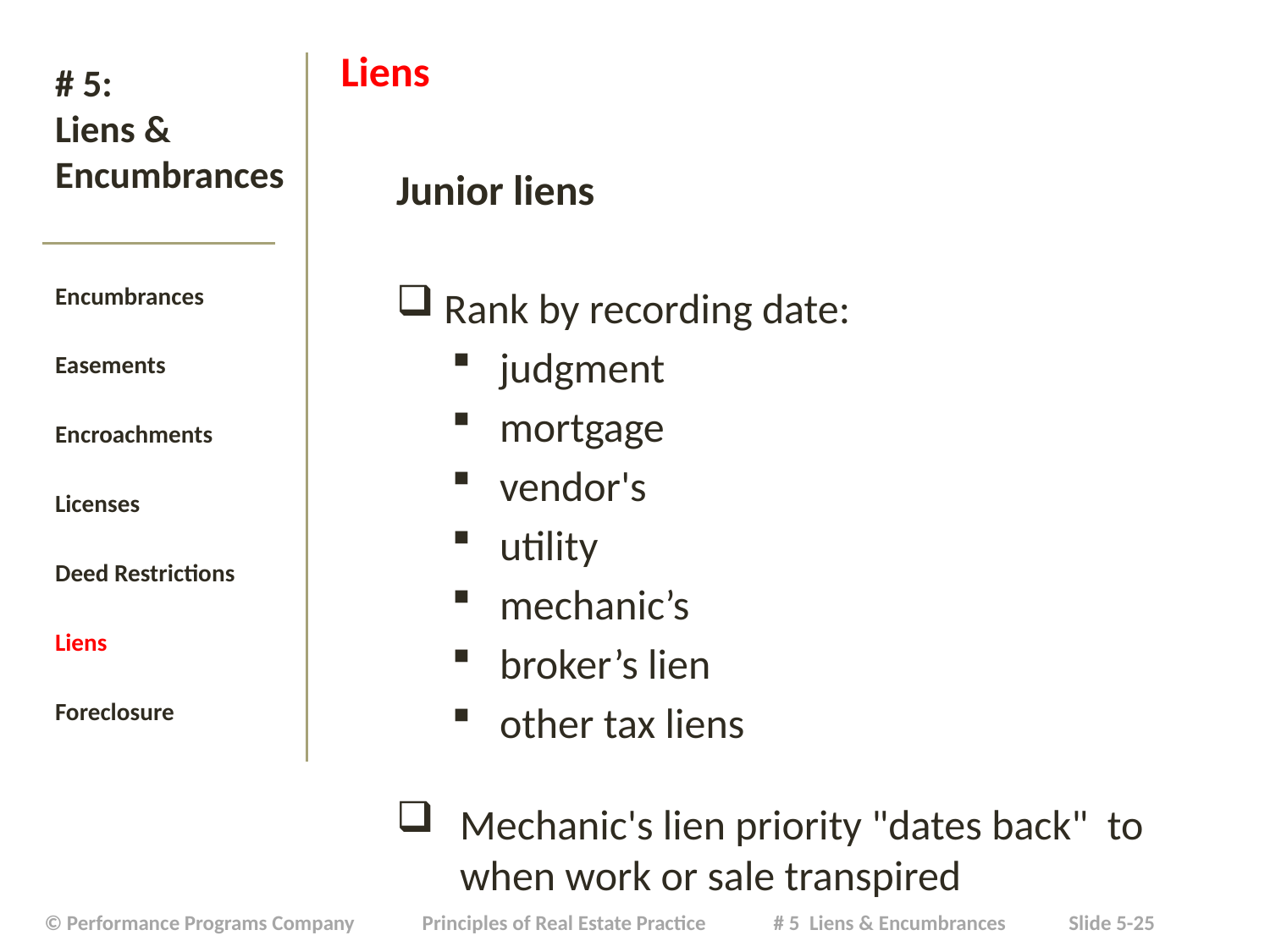

Liens

Junior liens

Rank by recording date:
judgment
mortgage
vendor's
utility
mechanic’s
broker’s lien
other tax liens
Mechanic's lien priority "dates back"  to when work or sale transpired
# # 5: Liens & Encumbrances

Encumbrances

Easements

Encroachments

Licenses

Deed Restrictions

Liens

Foreclosure

| © Performance Programs Company Principles of Real Estate Practice # 5 Liens & Encumbrances Slide 5-25 |
| --- |